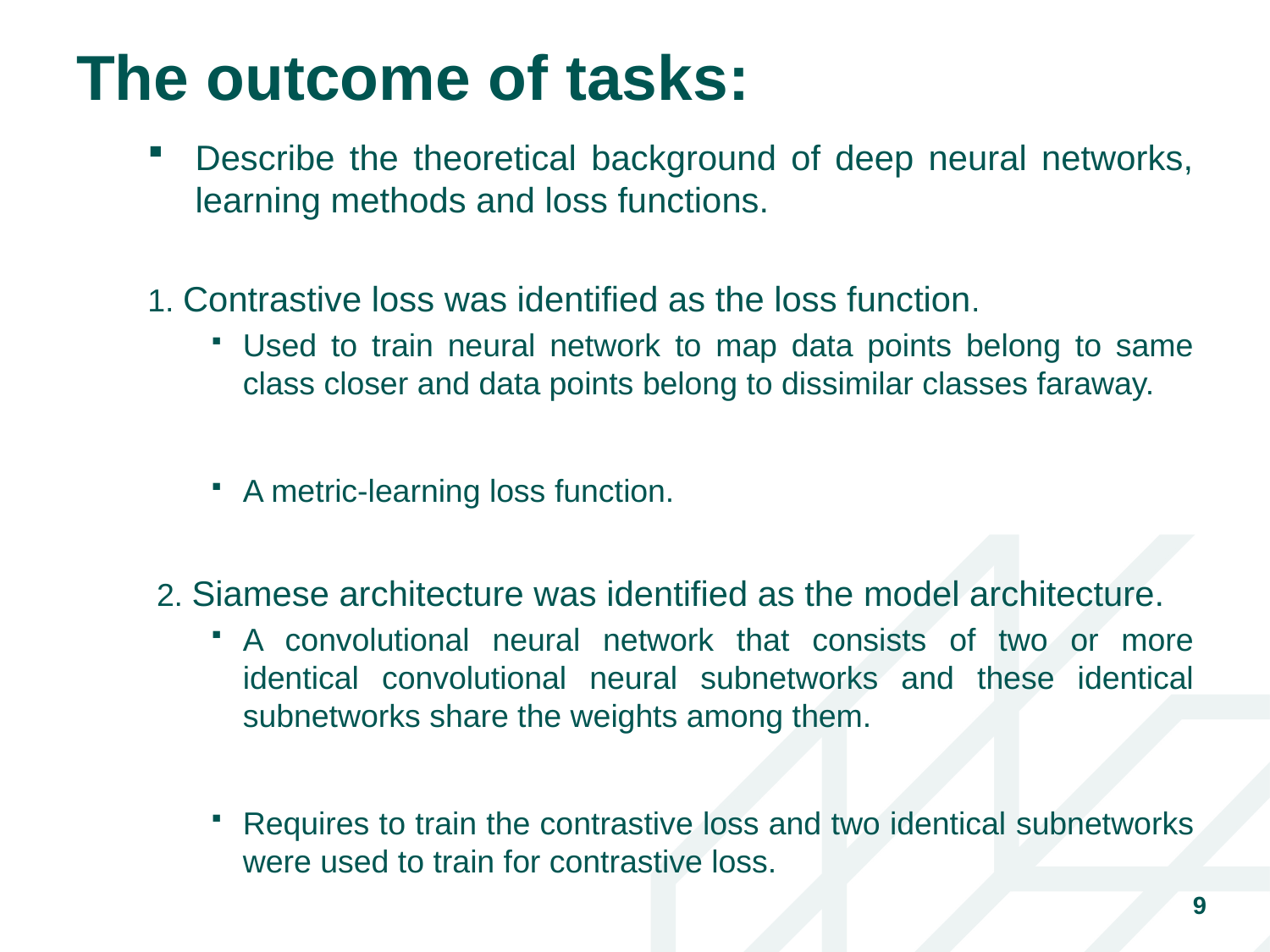

# The outcome of tasks:
Describe the theoretical background of deep neural networks, learning methods and loss functions.

1. Contrastive loss was identified as the loss function.
Used to train neural network to map data points belong to same class closer and data points belong to dissimilar classes faraway.

A metric-learning loss function.

 2. Siamese architecture was identified as the model architecture.
A convolutional neural network that consists of two or more identical convolutional neural subnetworks and these identical subnetworks share the weights among them.

Requires to train the contrastive loss and two identical subnetworks were used to train for contrastive loss.

9